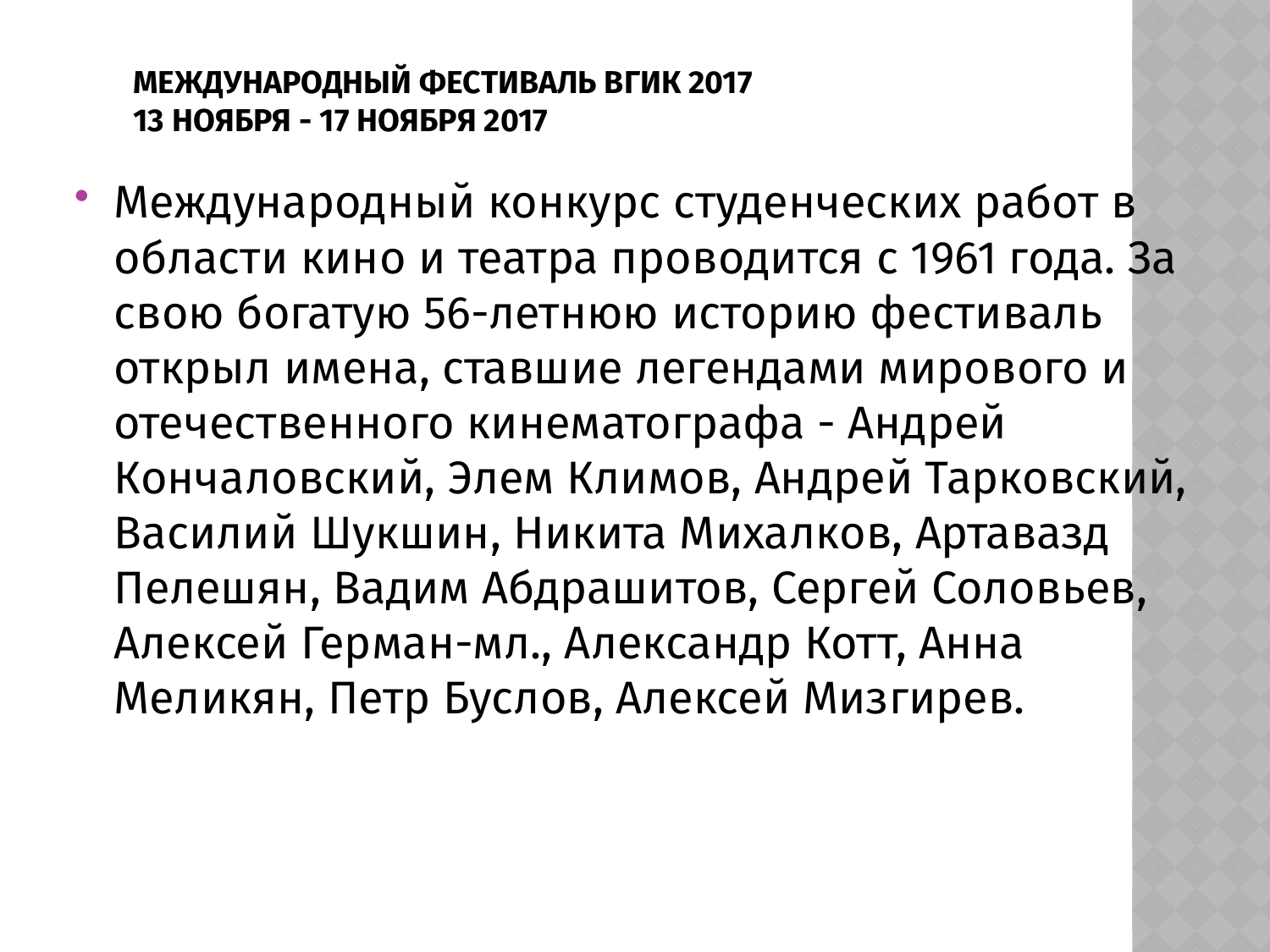

# Международный фестиваль ВГИК 2017 13 ноября - 17 ноября 2017
Международный конкурс студенческих работ в области кино и театра проводится с 1961 года. За свою богатую 56-летнюю историю фестиваль открыл имена, ставшие легендами мирового и отечественного кинематографа - Андрей Кончаловский, Элем Климов, Андрей Тарковский, Василий Шукшин, Никита Михалков, Артавазд Пелешян, Вадим Абдрашитов, Сергей Соловьев, Алексей Герман-мл., Александр Котт, Анна Меликян, Петр Буслов, Алексей Мизгирев.